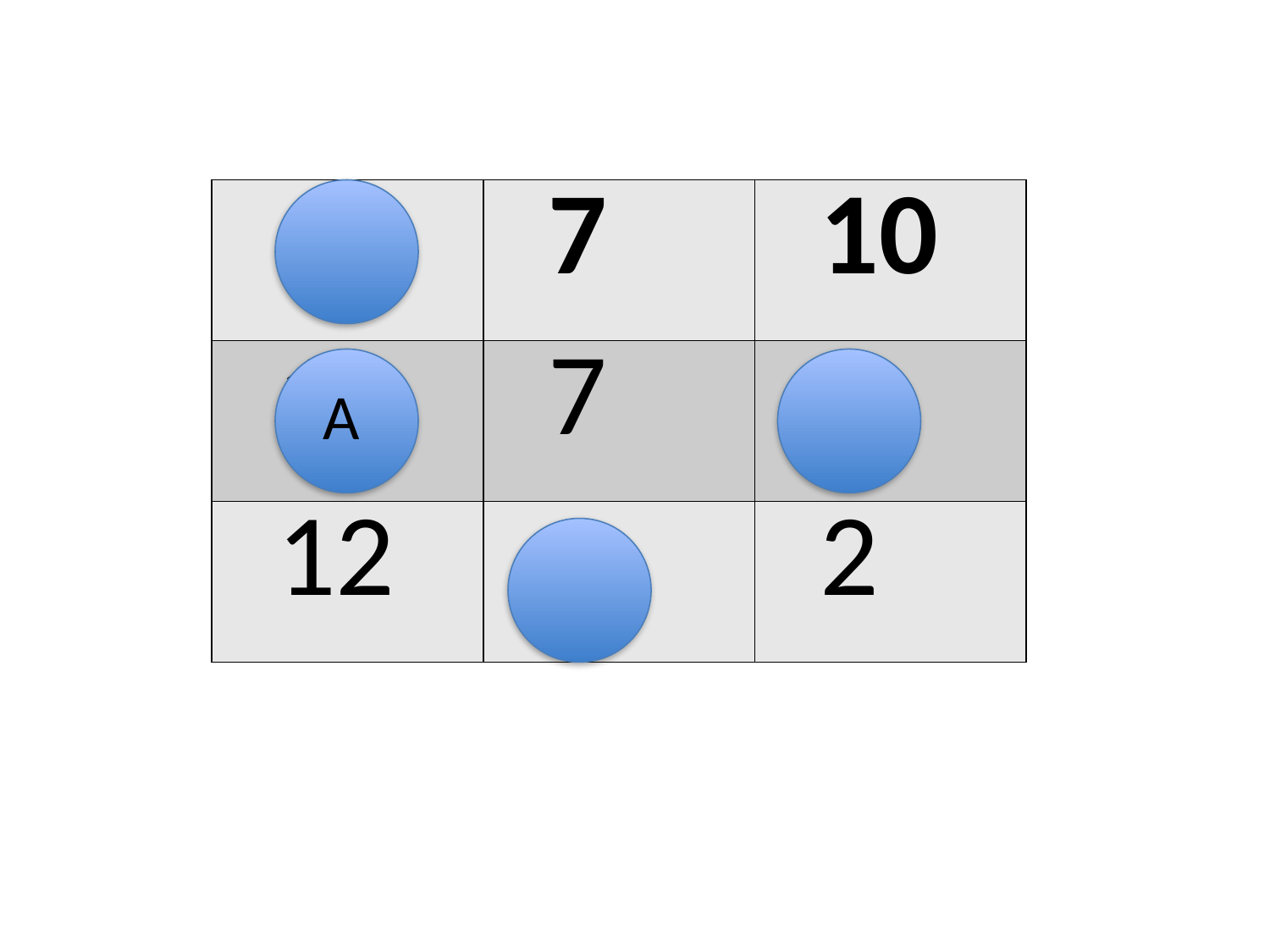

| - | 7 | 10 |
| --- | --- | --- |
| 14 | 7 | 4 |
| 12 | 5 | 2 |

 A